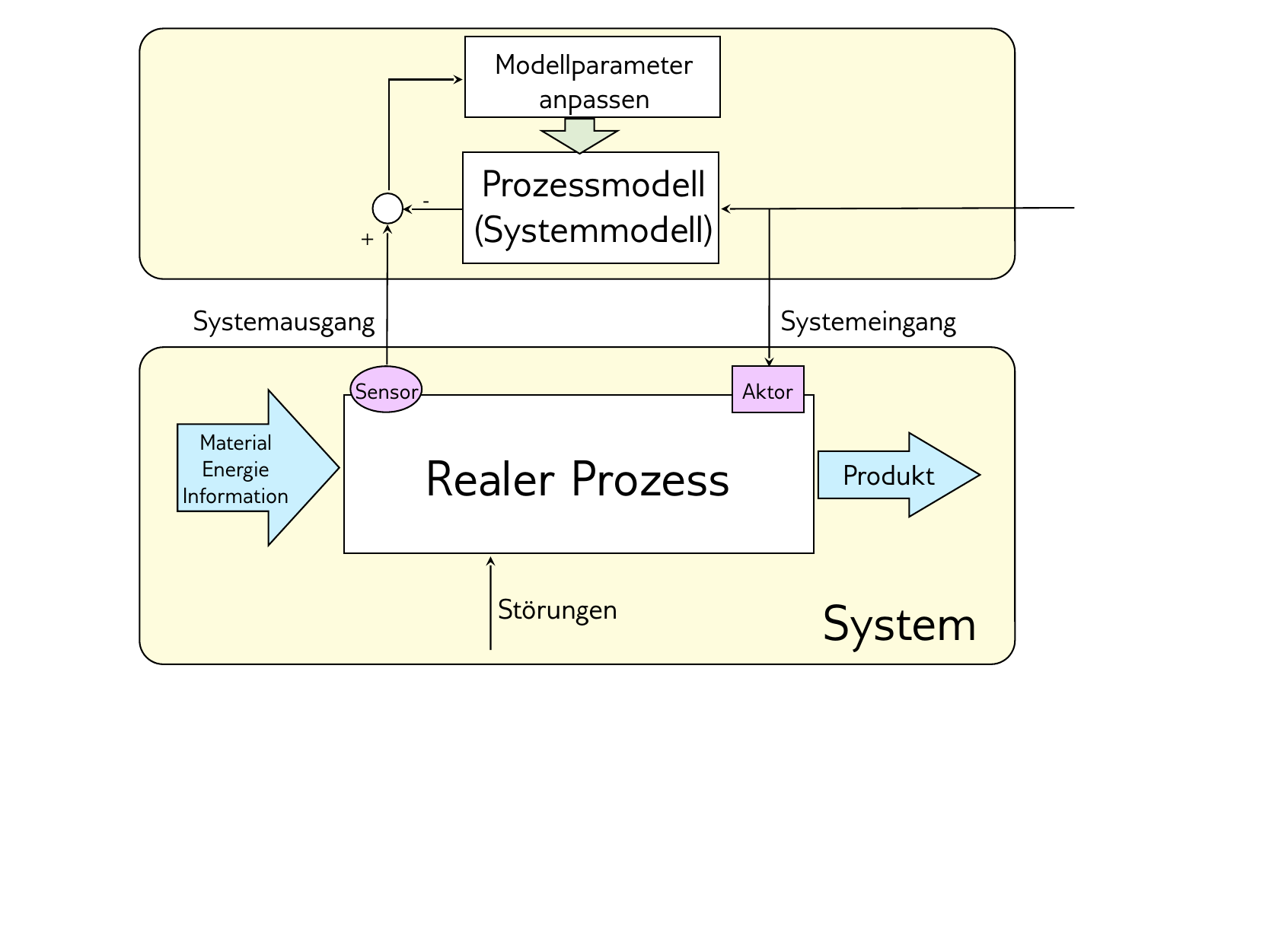

Modellparameter anpassen

Prozessmodell
(Systemmodell)
-

+

Systemausgang
Systemeingang

Aktor
Sensor

Material
Energie
Information

Realer Prozess
Produkt

Störungen
System